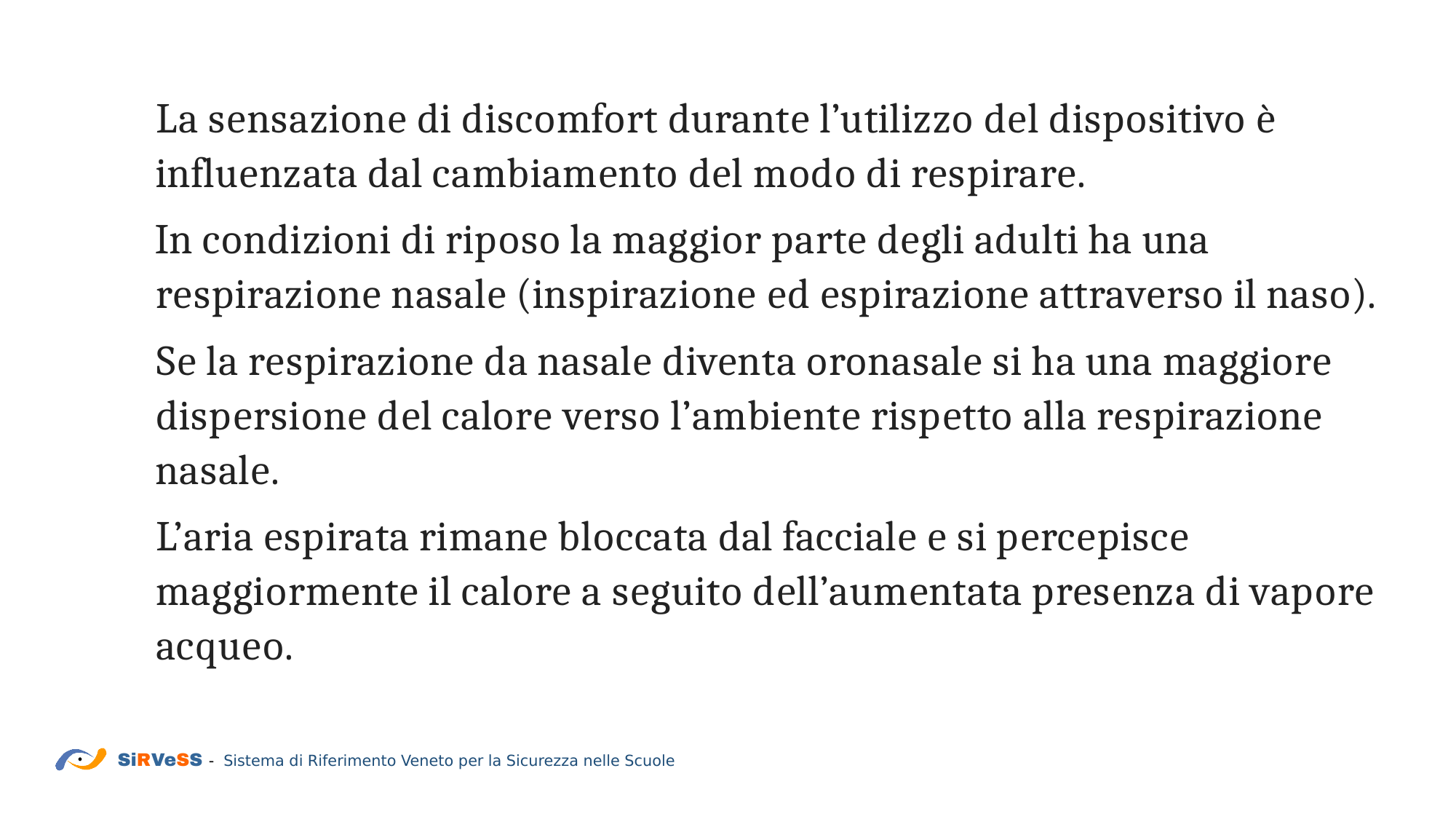

La sensazione di discomfort durante l’utilizzo del dispositivo è influenzata dal cambiamento del modo di respirare.
In condizioni di riposo la maggior parte degli adulti ha una respirazione nasale (inspirazione ed espirazione attraverso il naso).
Se la respirazione da nasale diventa oronasale si ha una maggiore dispersione del calore verso l’ambiente rispetto alla respirazione nasale.
L’aria espirata rimane bloccata dal facciale e si percepisce maggiormente il calore a seguito dell’aumentata presenza di vapore acqueo.